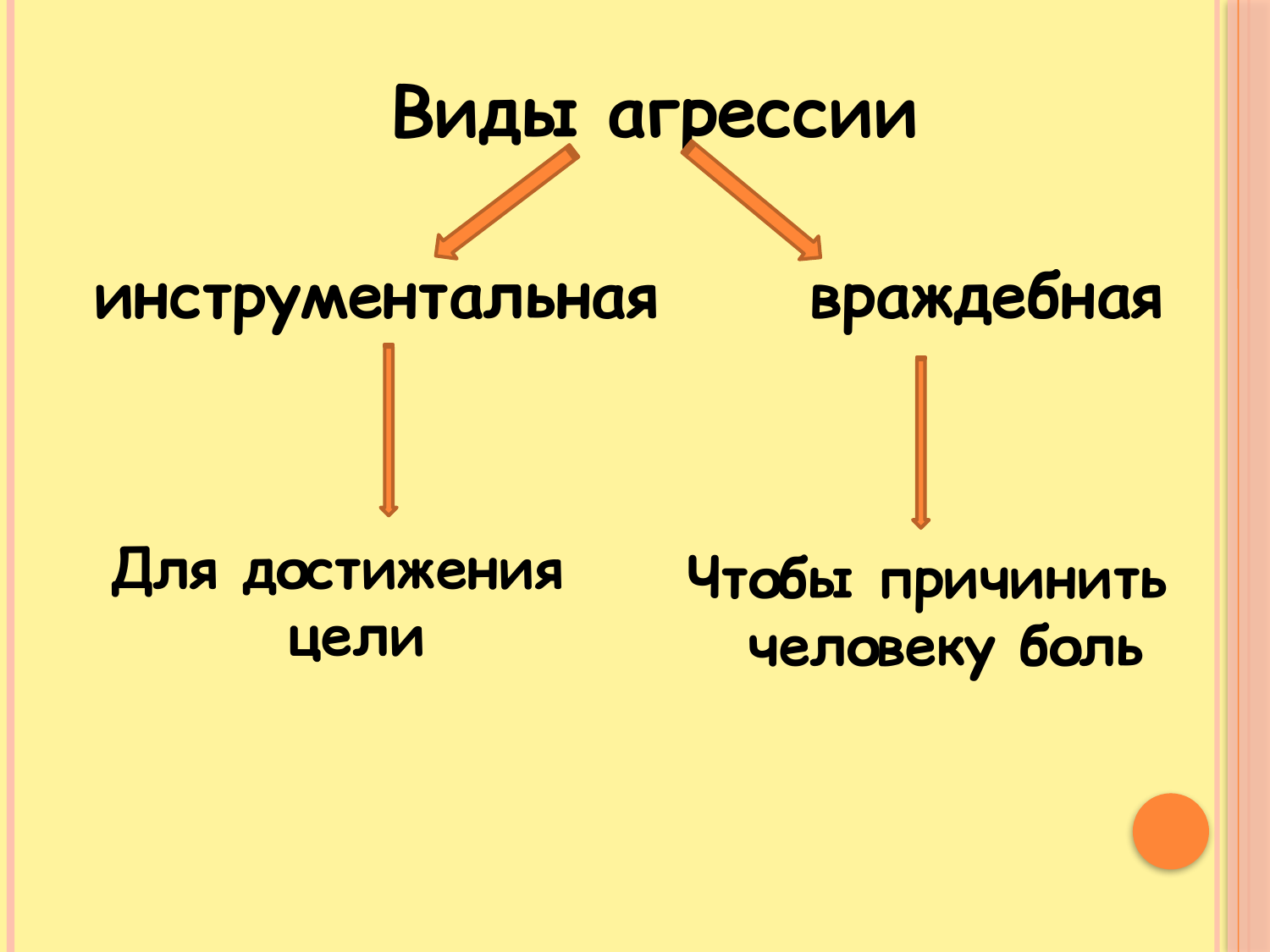

Виды агрессии

инструментальная
враждебная

Для достижения цели
Чтобы причинить человеку боль